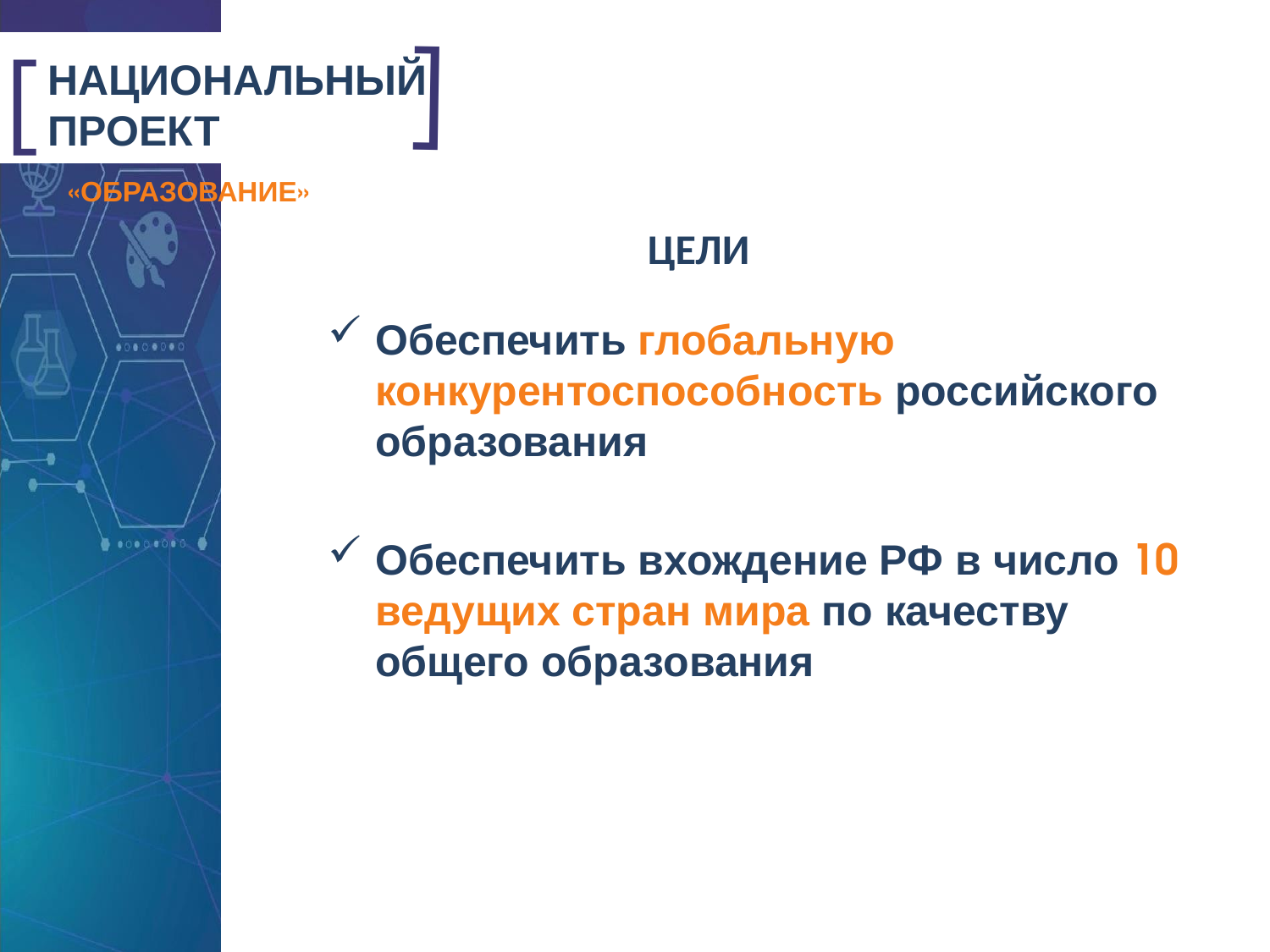

[

НАЦИОНАЛЬНЫЙ ПРОЕКТ
[
«ОБРАЗОВАНИЕ»
ЦЕЛИ
Обеспечить глобальную конкурентоспособность российского образования

Обеспечить вхождение РФ в число 10 ведущих стран мира по качеству общего образования